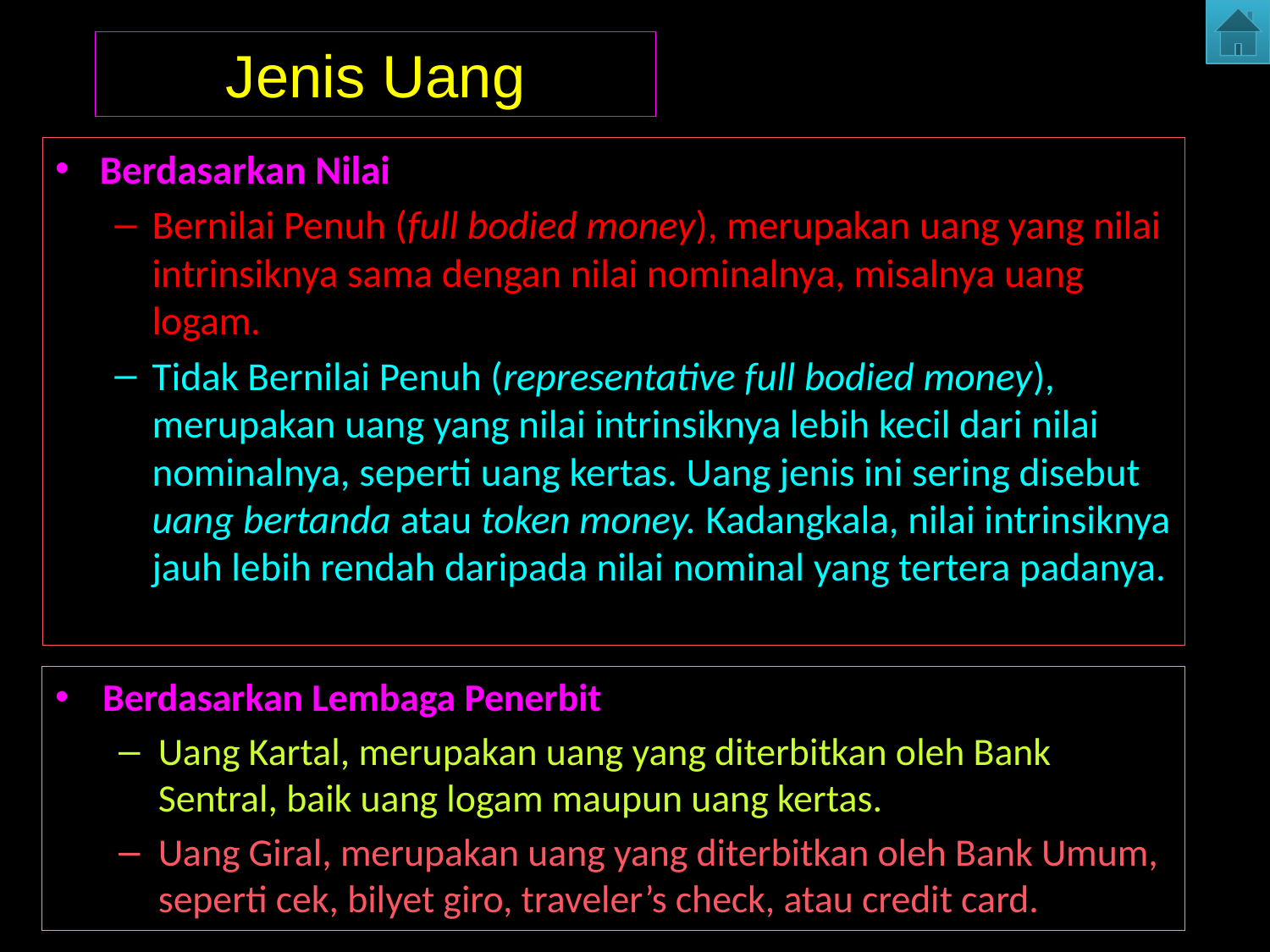

Jenis Uang
Berdasarkan Nilai
Bernilai Penuh (full bodied money), merupakan uang yang nilai intrinsiknya sama dengan nilai nominalnya, misalnya uang logam.
Tidak Bernilai Penuh (representative full bodied money), merupakan uang yang nilai intrinsiknya lebih kecil dari nilai nominalnya, seperti uang kertas. Uang jenis ini sering disebut uang bertanda atau token money. Kadangkala, nilai intrinsiknya jauh lebih rendah daripada nilai nominal yang tertera padanya.

Berdasarkan Lembaga Penerbit
Uang Kartal, merupakan uang yang diterbitkan oleh Bank Sentral, baik uang logam maupun uang kertas.
Uang Giral, merupakan uang yang diterbitkan oleh Bank Umum, seperti cek, bilyet giro, traveler’s check, atau credit card.